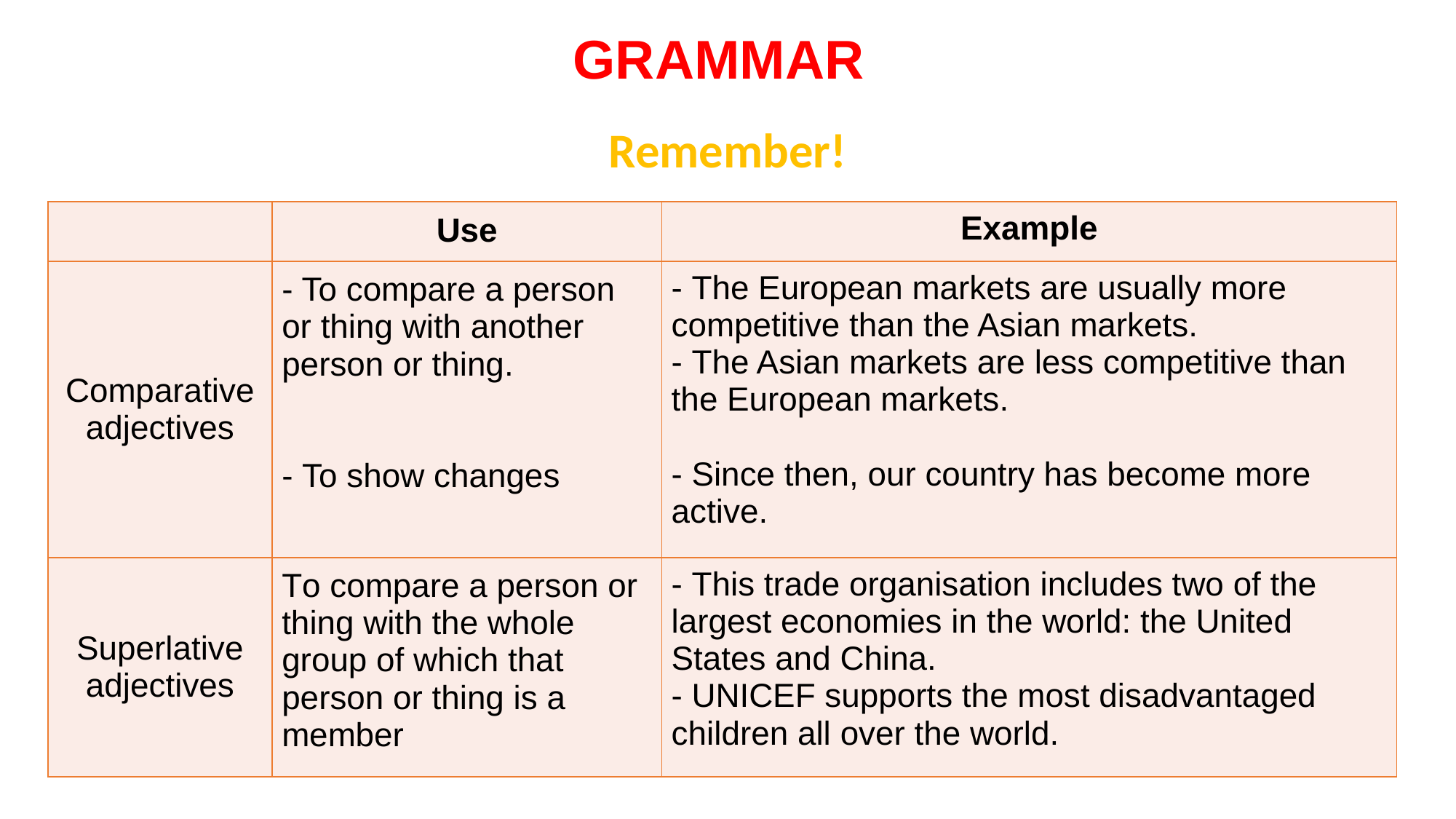

GRAMMAR
Remember!
|  | Use | Example |
| --- | --- | --- |
| Comparative adjectives | - To compare a person or thing with another person or thing.     - To show changes | - The European markets are usually more competitive than the Asian markets. - The Asian markets are less competitive than the European markets.   - Since then, our country has become more active. |
| Superlative adjectives | To compare a person or thing with the whole group of which that person or thing is a member | - This trade organisation includes two of the largest economies in the world: the United States and China. - UNICEF supports the most disadvantaged children all over the world. |